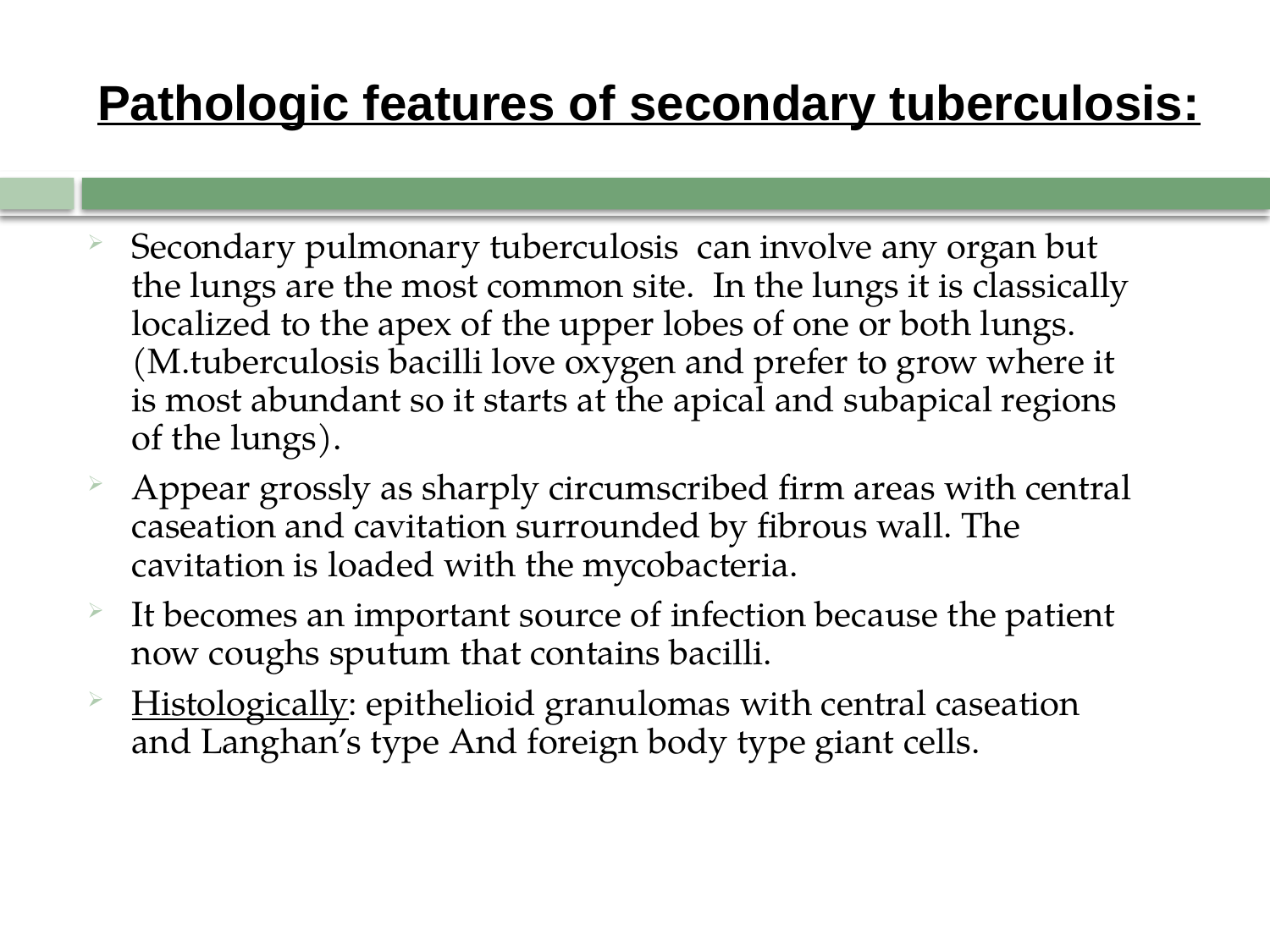

# Pathologic features of secondary tuberculosis:
Secondary pulmonary tuberculosis  can involve any organ but the lungs are the most common site.  In the lungs it is classically localized to the apex of the upper lobes of one or both lungs. (M.tuberculosis bacilli love oxygen and prefer to grow where it is most abundant so it starts at the apical and subapical regions of the lungs).
Appear grossly as sharply circumscribed firm areas with central caseation and cavitation surrounded by fibrous wall. The cavitation is loaded with the mycobacteria.
It becomes an important source of infection because the patient now coughs sputum that contains bacilli.
Histologically: epithelioid granulomas with central caseation and Langhan’s type And foreign body type giant cells.